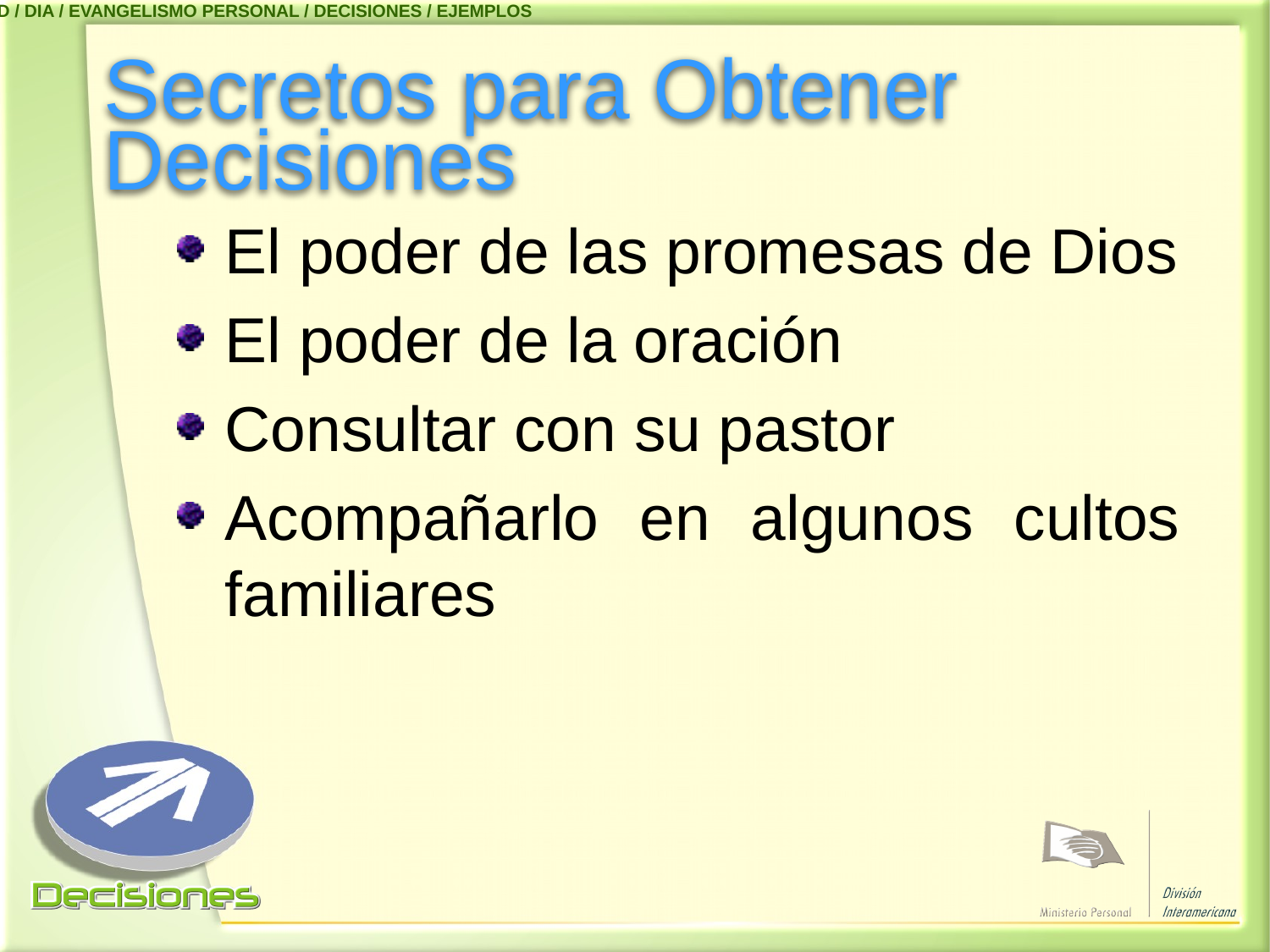

IASD / DIA / EVANGELISMO PERSONAL / DECISIONES / EJEMPLOS
# Secretos para Obtener Decisiones
El poder de las promesas de Dios
El poder de la oración
Consultar con su pastor
Acompañarlo en algunos cultos familiares